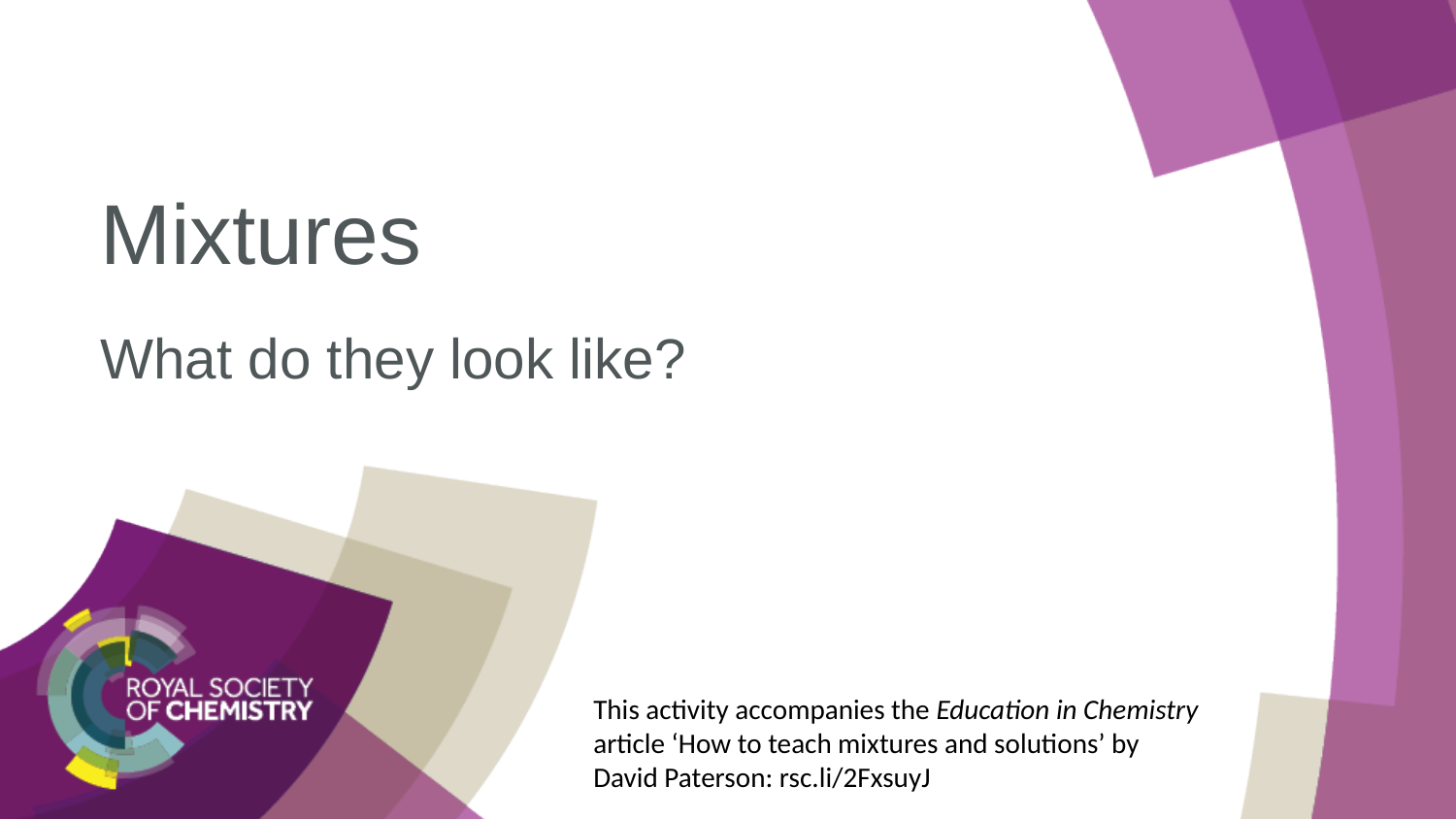

# Mixtures
What do they look like?
This activity accompanies the Education in Chemistry article ‘How to teach mixtures and solutions’ by David Paterson: rsc.li/2FxsuyJ